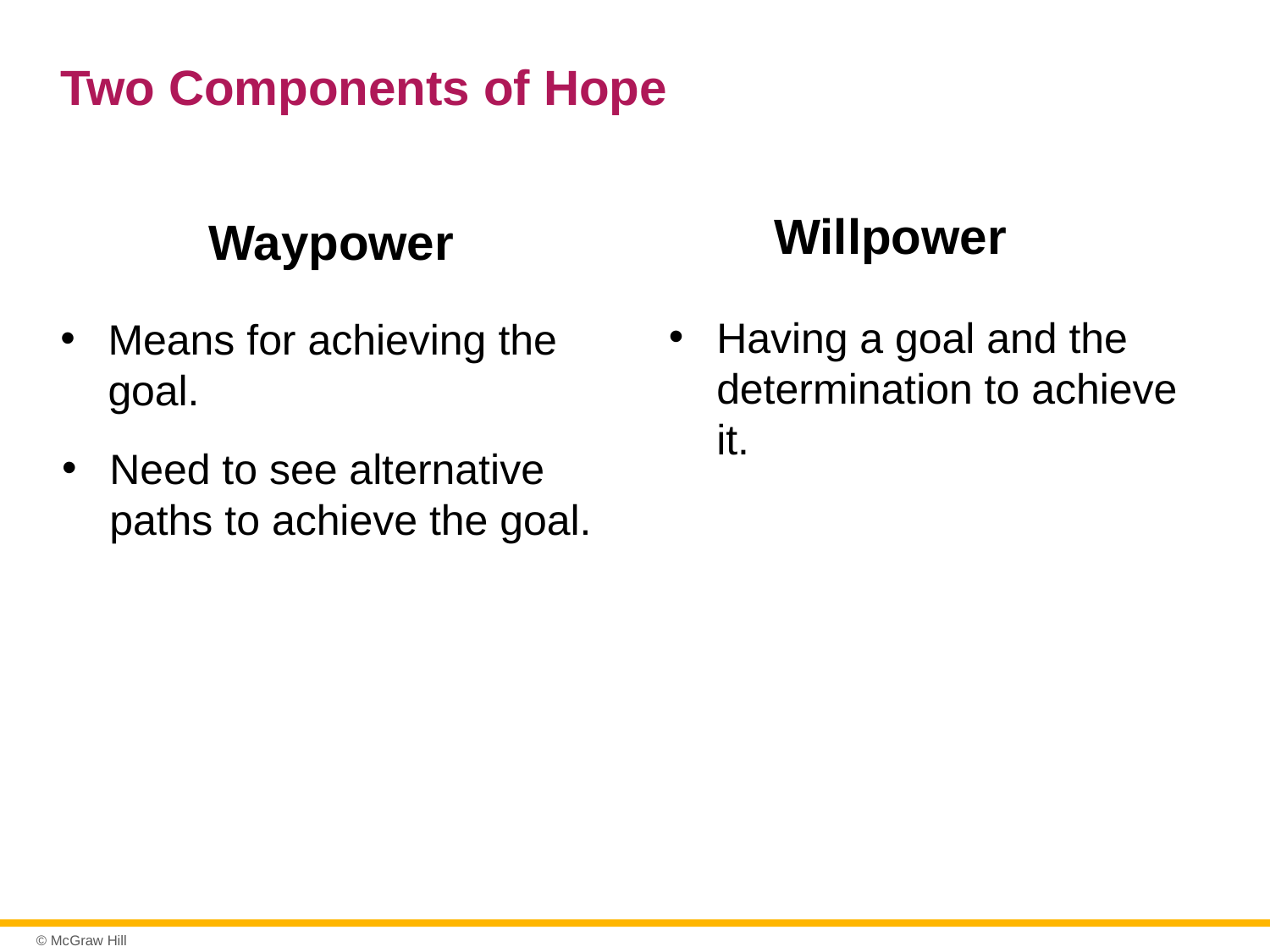

# Two Components of Hope
Willpower

Waypower
Having a goal and the determination to achieve it.

Means for achieving the goal.
Need to see alternative paths to achieve the goal.